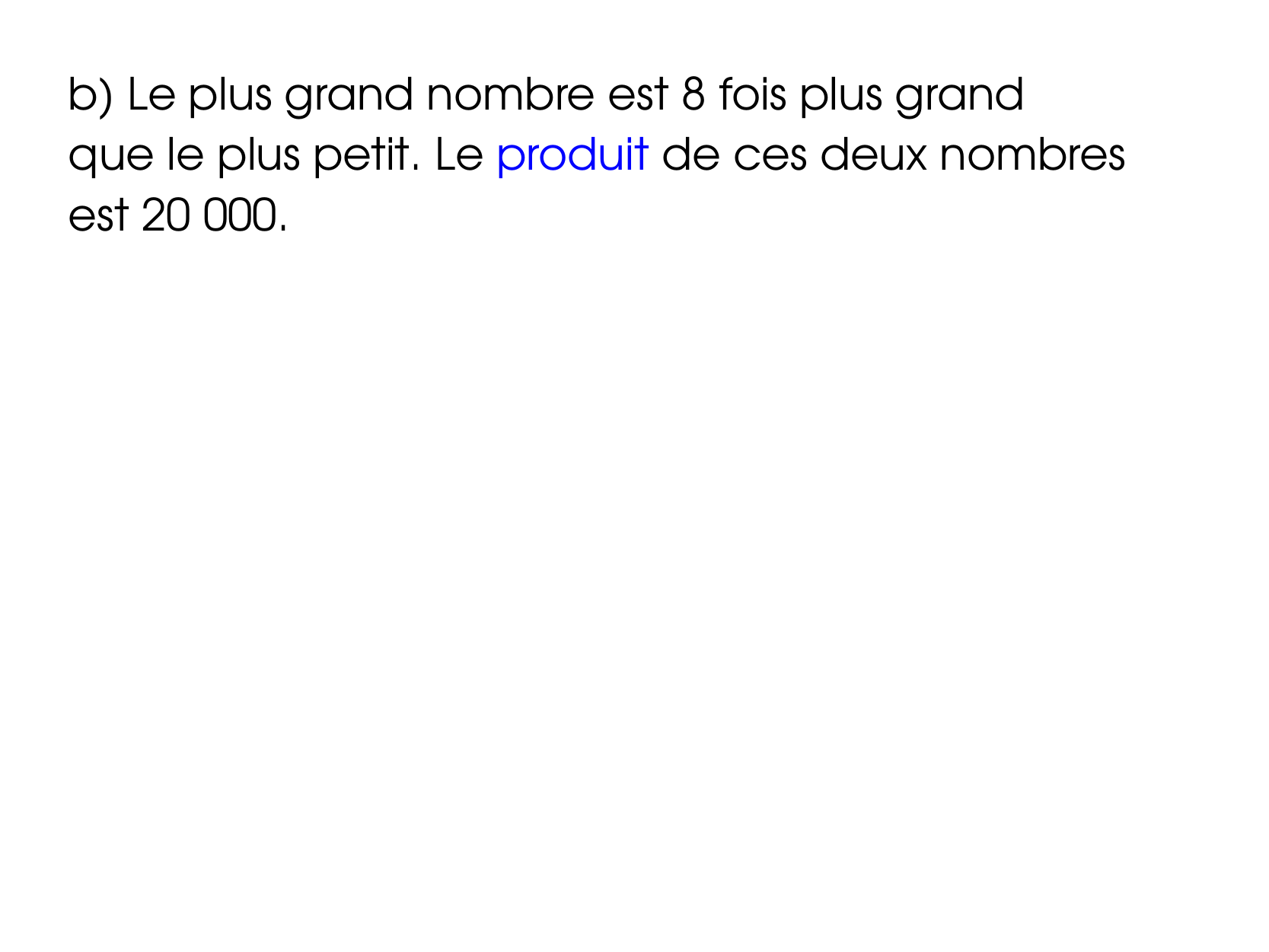

b) Le plus grand nombre est 8 fois plus grand
que le plus petit. Le produit de ces deux nombres est 20 000.